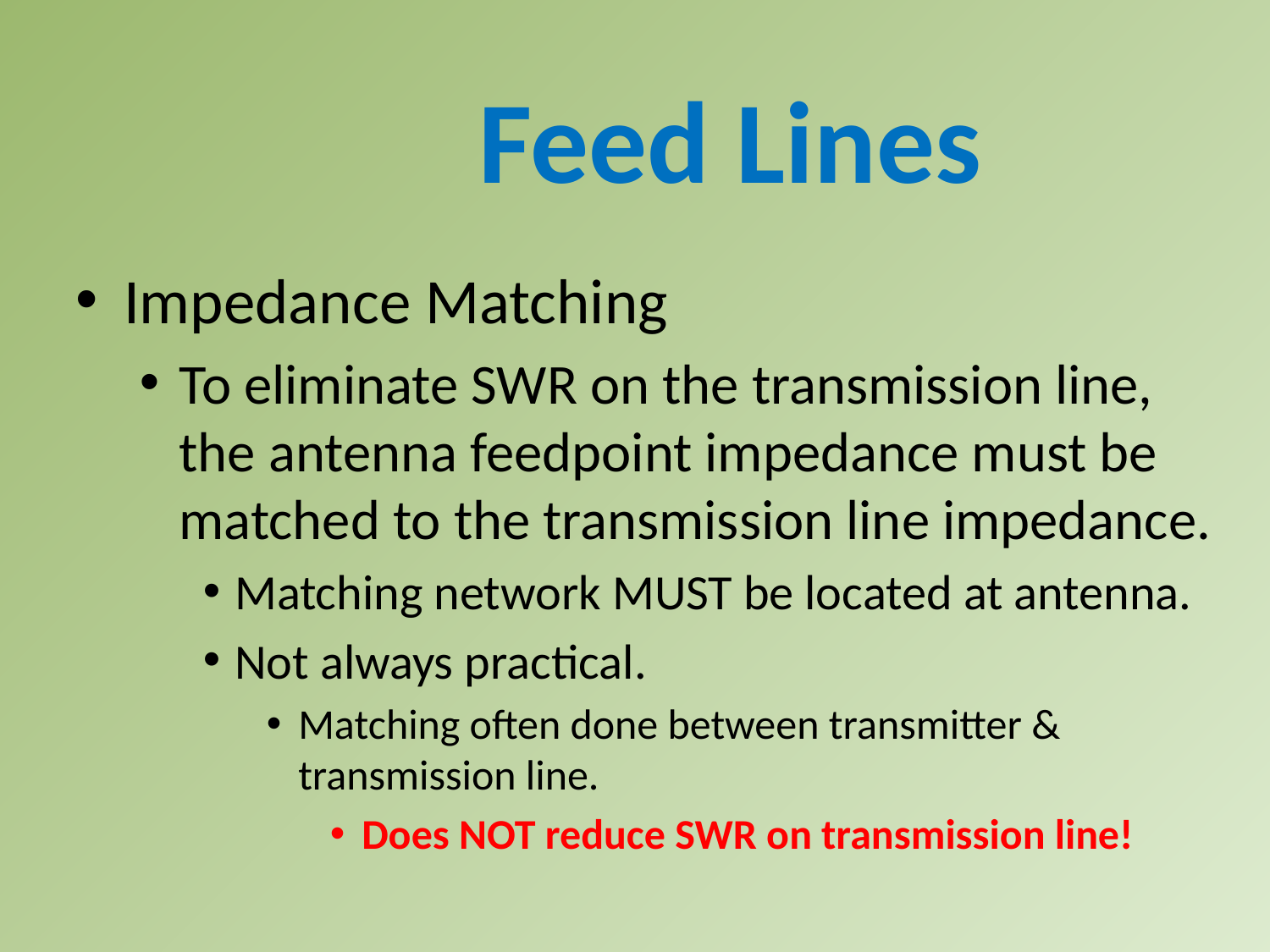

Feed Lines
Impedance Matching
To eliminate SWR on the transmission line, the antenna feedpoint impedance must be matched to the transmission line impedance.
Matching network MUST be located at antenna.
Not always practical.
Matching often done between transmitter & transmission line.
Does NOT reduce SWR on transmission line!